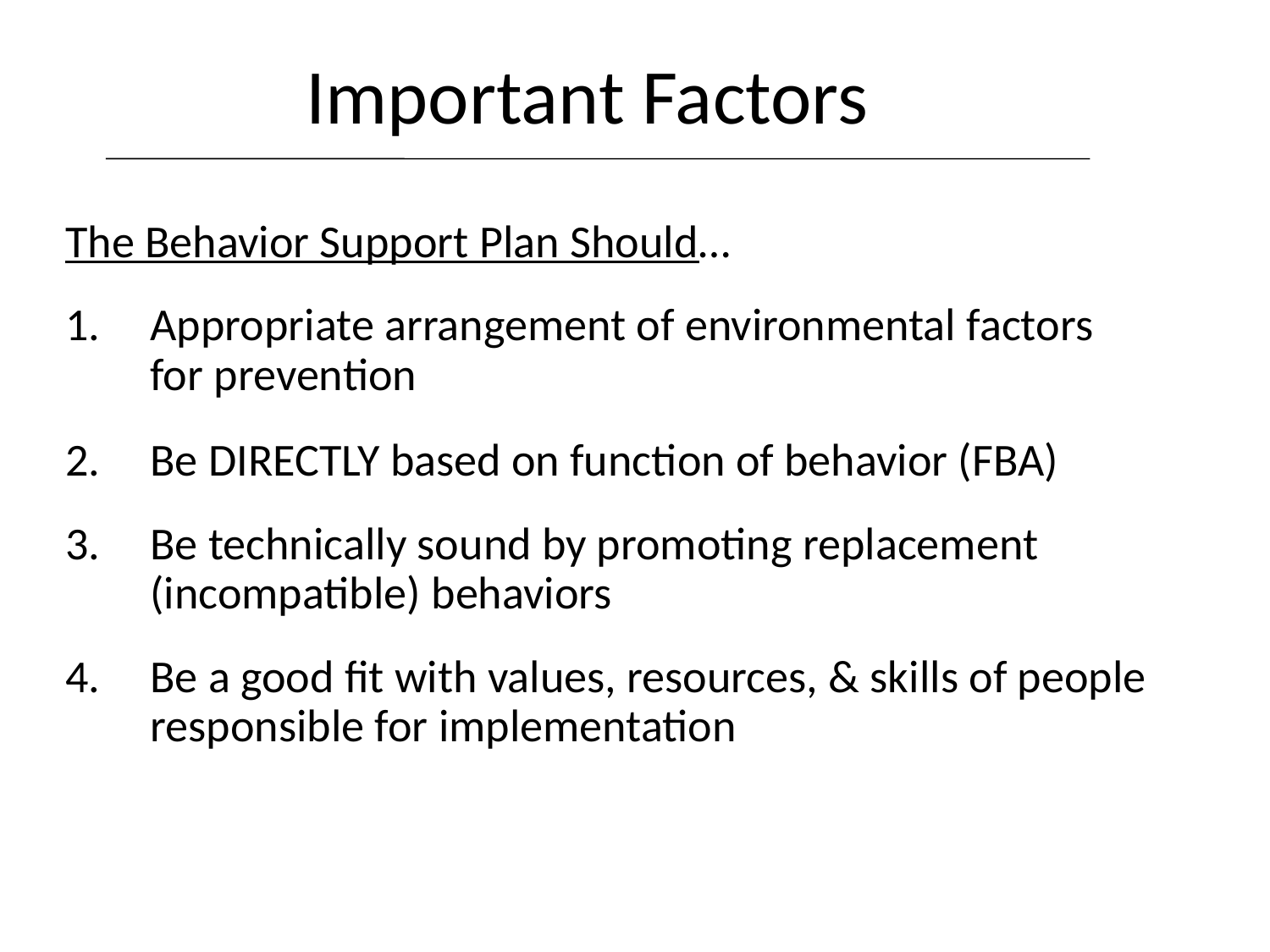

Important Factors

The Behavior Support Plan Should…

Appropriate arrangement of environmental factors for prevention

Be DIRECTLY based on function of behavior (FBA)

Be technically sound by promoting replacement (incompatible) behaviors

Be a good fit with values, resources, & skills of people responsible for implementation